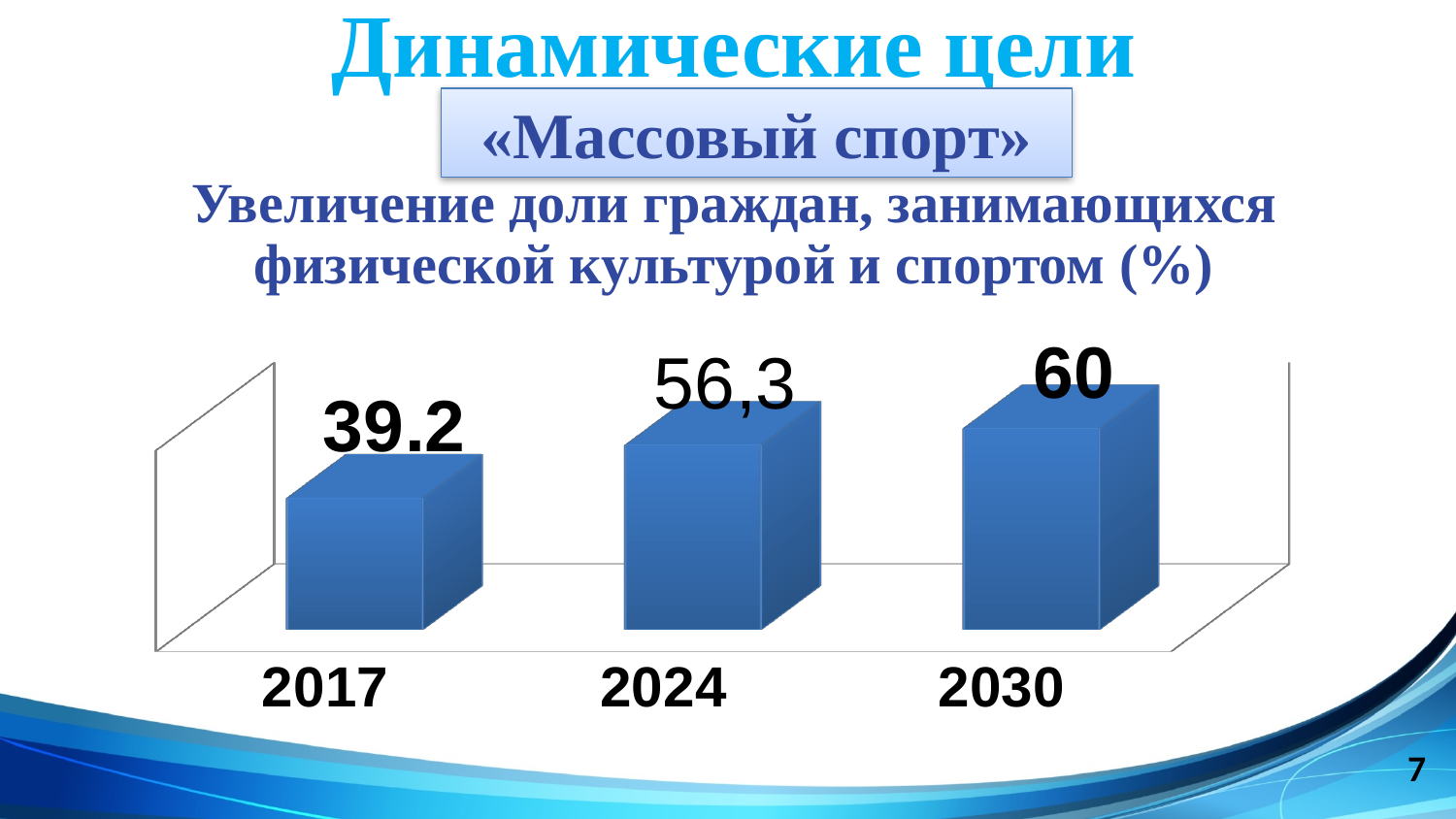

Динамические цели
«Массовый спорт»
# Увеличение доли граждан, занимающихся физической культурой и спортом (%)

[unsupported chart]

7